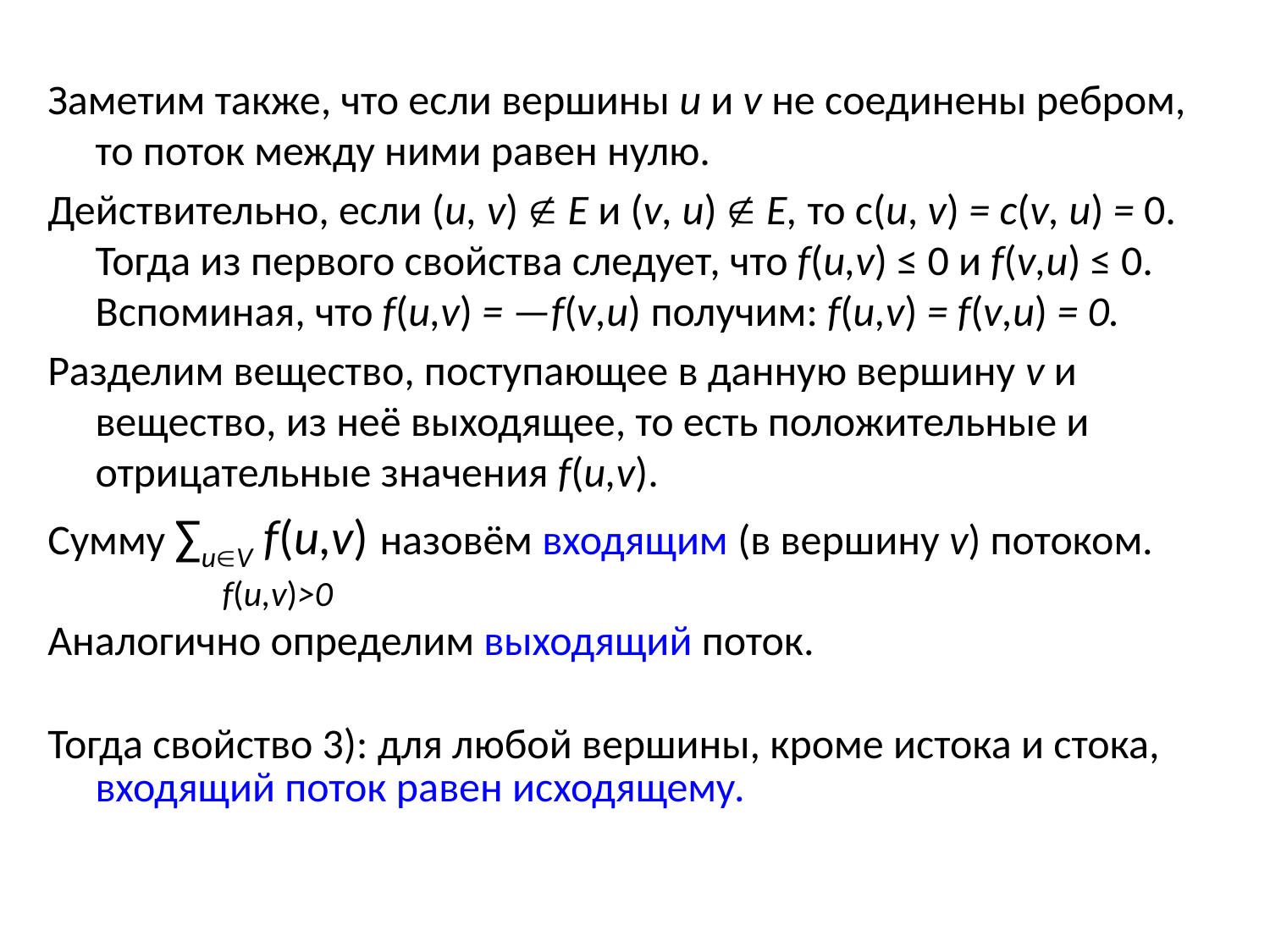

Заметим также, что если вершины и и v не соединены ребром, то поток между ними равен нулю.
Действительно, если (и, v) ∉ Е и (v, и) ∉ Е, то с(и, v) = c(v, и) = 0. Тогда из первого свойства следует, что f(u,v) ≤ 0 и f(v,u) ≤ 0. Вспоминая, что f(u,v) = —f(v,u) получим: f(u,v) = f(v,u) = 0.
Разделим вещество, поступающее в данную вершину v и вещество, из неё выходящее, то есть положительные и отрицательные значения f(u,v).
Сумму ∑u∈V f(u,v) назовём входящим (в вершину v) потоком.
		f(u,v)>0
Аналогично определим выходящий поток.

Тогда свойство 3): для любой вершины, кроме истока и стока, входящий поток равен исходящему.